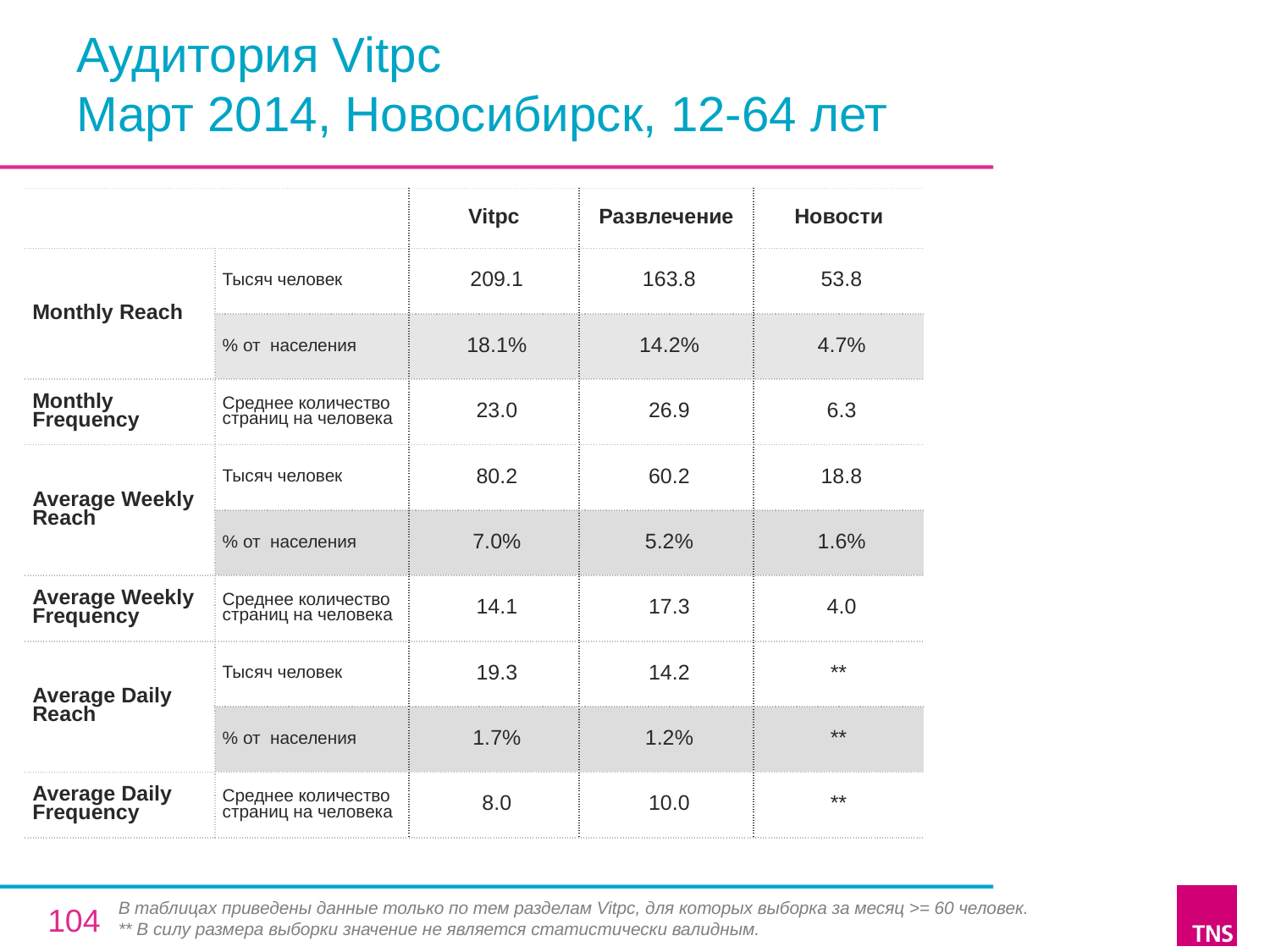

# Аудитория Vitpc Март 2014, Новосибирск, 12-64 лет
|  |  | Vitpc | Развлечение | Новости |
| --- | --- | --- | --- | --- |
| Monthly Reach | Тысяч человек | 209.1 | 163.8 | 53.8 |
|  | % от населения | 18.1% | 14.2% | 4.7% |
| Monthly Frequency | Среднее количество страниц на человека | 23.0 | 26.9 | 6.3 |
| Average Weekly Reach | Тысяч человек | 80.2 | 60.2 | 18.8 |
|  | % от населения | 7.0% | 5.2% | 1.6% |
| Average Weekly Frequency | Среднее количество страниц на человека | 14.1 | 17.3 | 4.0 |
| Average Daily Reach | Тысяч человек | 19.3 | 14.2 | \*\* |
|  | % от населения | 1.7% | 1.2% | \*\* |
| Average Daily Frequency | Среднее количество страниц на человека | 8.0 | 10.0 | \*\* |
В таблицах приведены данные только по тем разделам Vitpc, для которых выборка за месяц >= 60 человек.
** В силу размера выборки значение не является статистически валидным.
104